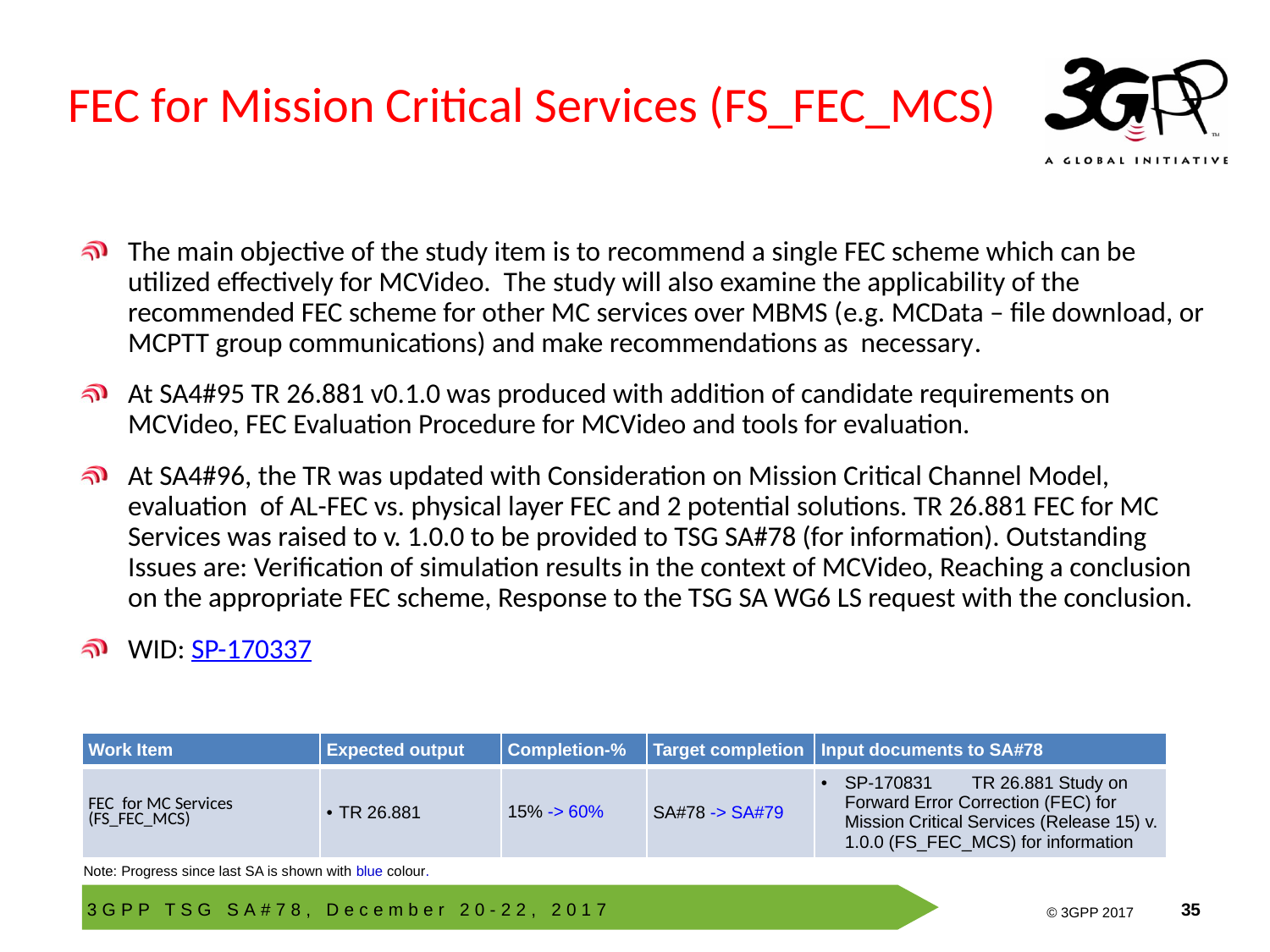

# FEC for Mission Critical Services (FS_FEC_MCS)
The main objective of the study item is to recommend a single FEC scheme which can be utilized effectively for MCVideo.  The study will also examine the applicability of the recommended FEC scheme for other MC services over MBMS (e.g. MCData – file download, or MCPTT group communications) and make recommendations as  necessary.
At SA4#95 TR 26.881 v0.1.0 was produced with addition of candidate requirements on MCVideo, FEC Evaluation Procedure for MCVideo and tools for evaluation.
At SA4#96, the TR was updated with Consideration on Mission Critical Channel Model, evaluation  of AL-FEC vs. physical layer FEC and 2 potential solutions. TR 26.881 FEC for MC Services was raised to v. 1.0.0 to be provided to TSG SA#78 (for information). Outstanding Issues are: Verification of simulation results in the context of MCVideo, Reaching a conclusion on the appropriate FEC scheme, Response to the TSG SA WG6 LS request with the conclusion.
WID: SP-170337
| Work Item | Expected output | Completion-% | Target completion | Input documents to SA#78 |
| --- | --- | --- | --- | --- |
| FEC for MC Services (FS\_FEC\_MCS) | TR 26.881 | 15% -> 60% | SA#78 -> SA#79 | SP-170831 TR 26.881 Study on Forward Error Correction (FEC) for Mission Critical Services (Release 15) v. 1.0.0 (FS\_FEC\_MCS) for information |
Note: Progress since last SA is shown with blue colour.